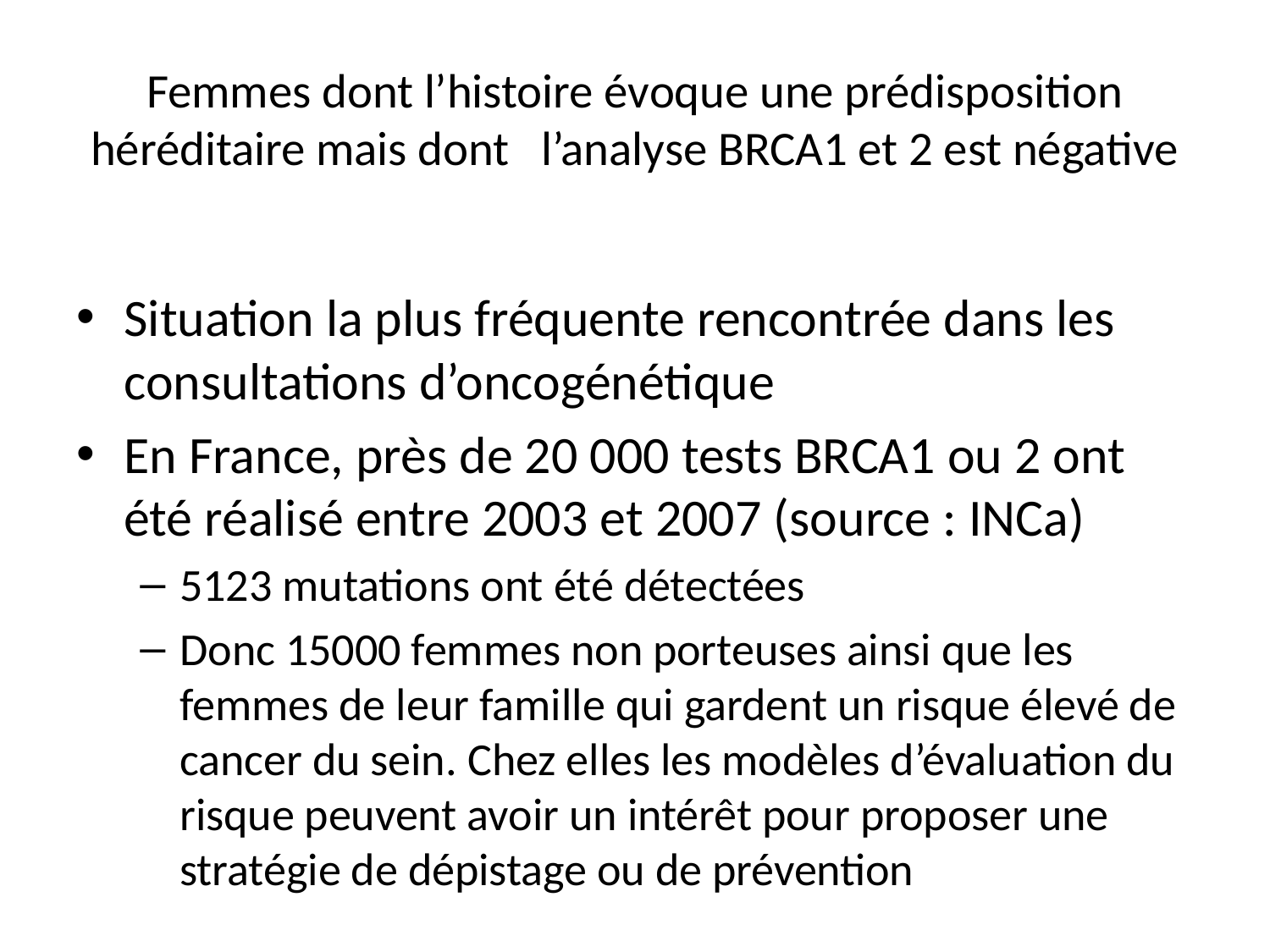

# Femmes dont l’histoire évoque une prédisposition héréditaire mais dont   l’analyse BRCA1 et 2 est négative
Situation la plus fréquente rencontrée dans les consultations d’oncogénétique
En France, près de 20 000 tests BRCA1 ou 2 ont été réalisé entre 2003 et 2007 (source : INCa)
5123 mutations ont été détectées
Donc 15000 femmes non porteuses ainsi que les femmes de leur famille qui gardent un risque élevé de cancer du sein. Chez elles les modèles d’évaluation du risque peuvent avoir un intérêt pour proposer une stratégie de dépistage ou de prévention